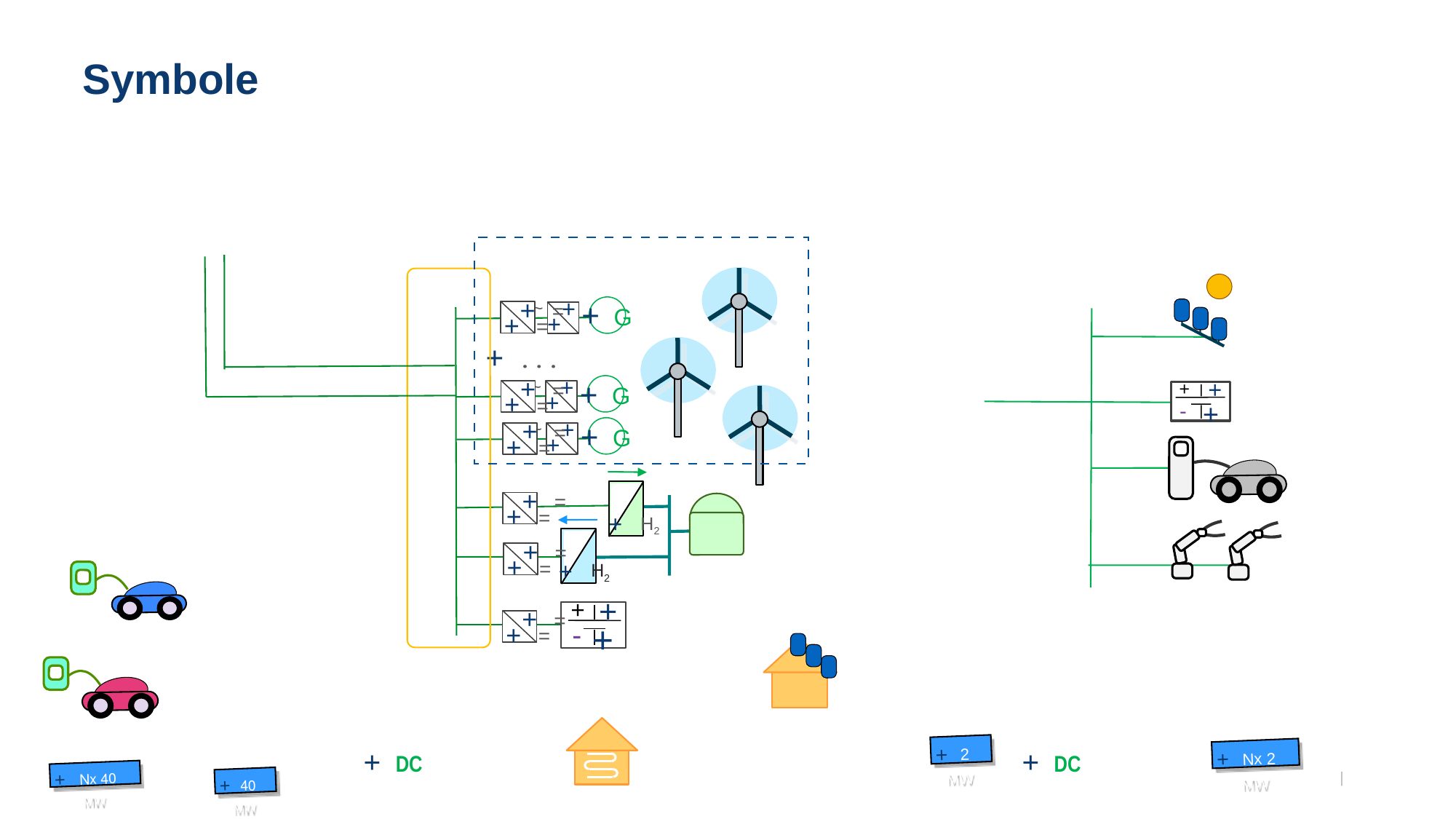

# Symbole

=

=

G
~

=

...

=

=

G
~

=

+

-

=

=

G
~

=

H2
=

=

H2

=

=

+

-

=

=

2 MW
DC
DC
Nx 2 MW
Nx 40 MW
40 MW